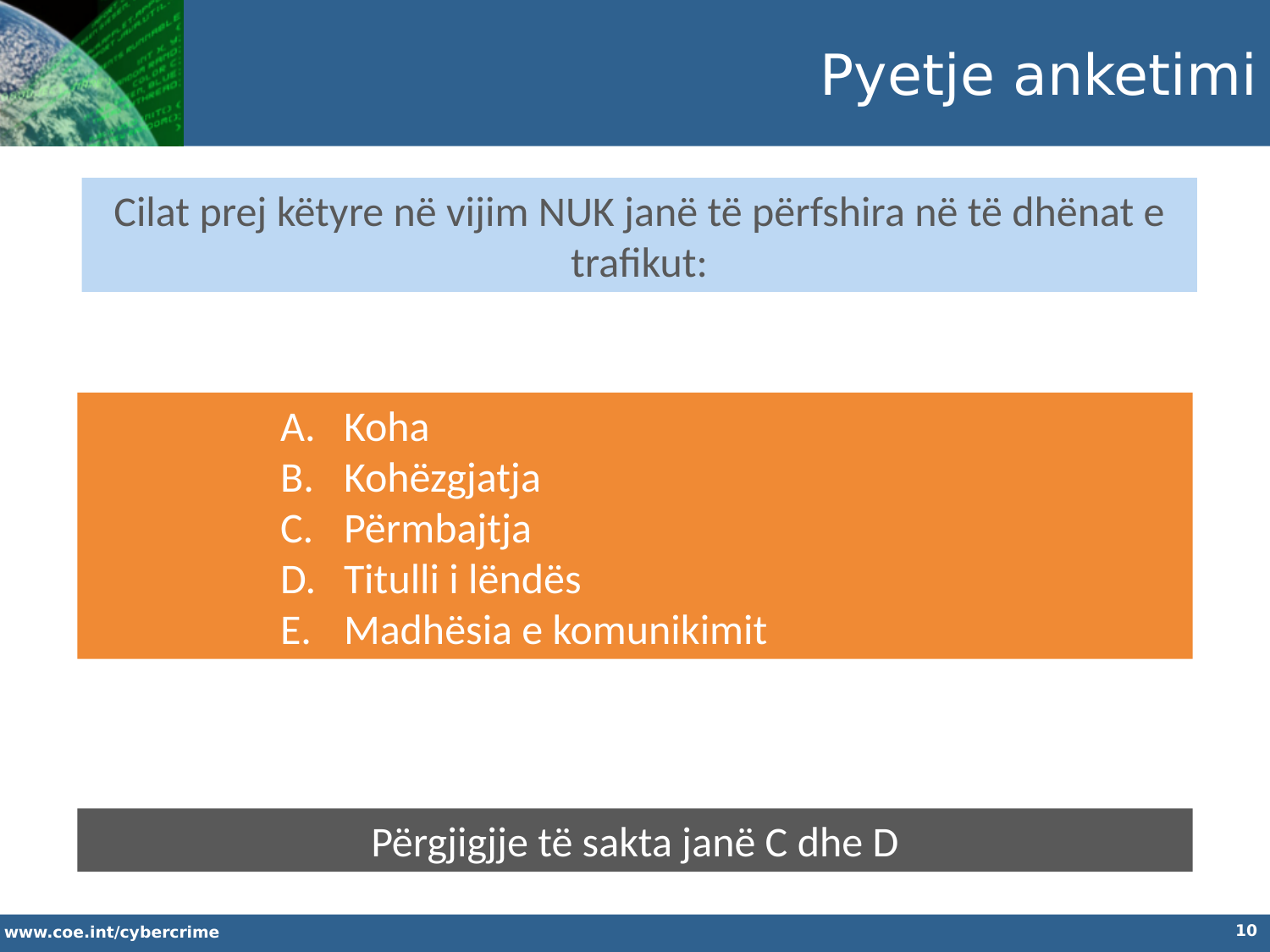

Pyetje anketimi
Cilat prej këtyre në vijim NUK janë të përfshira në të dhënat e trafikut:
Koha
Kohëzgjatja
Përmbajtja
Titulli i lëndës
Madhësia e komunikimit
Përgjigjje të sakta janë C dhe D